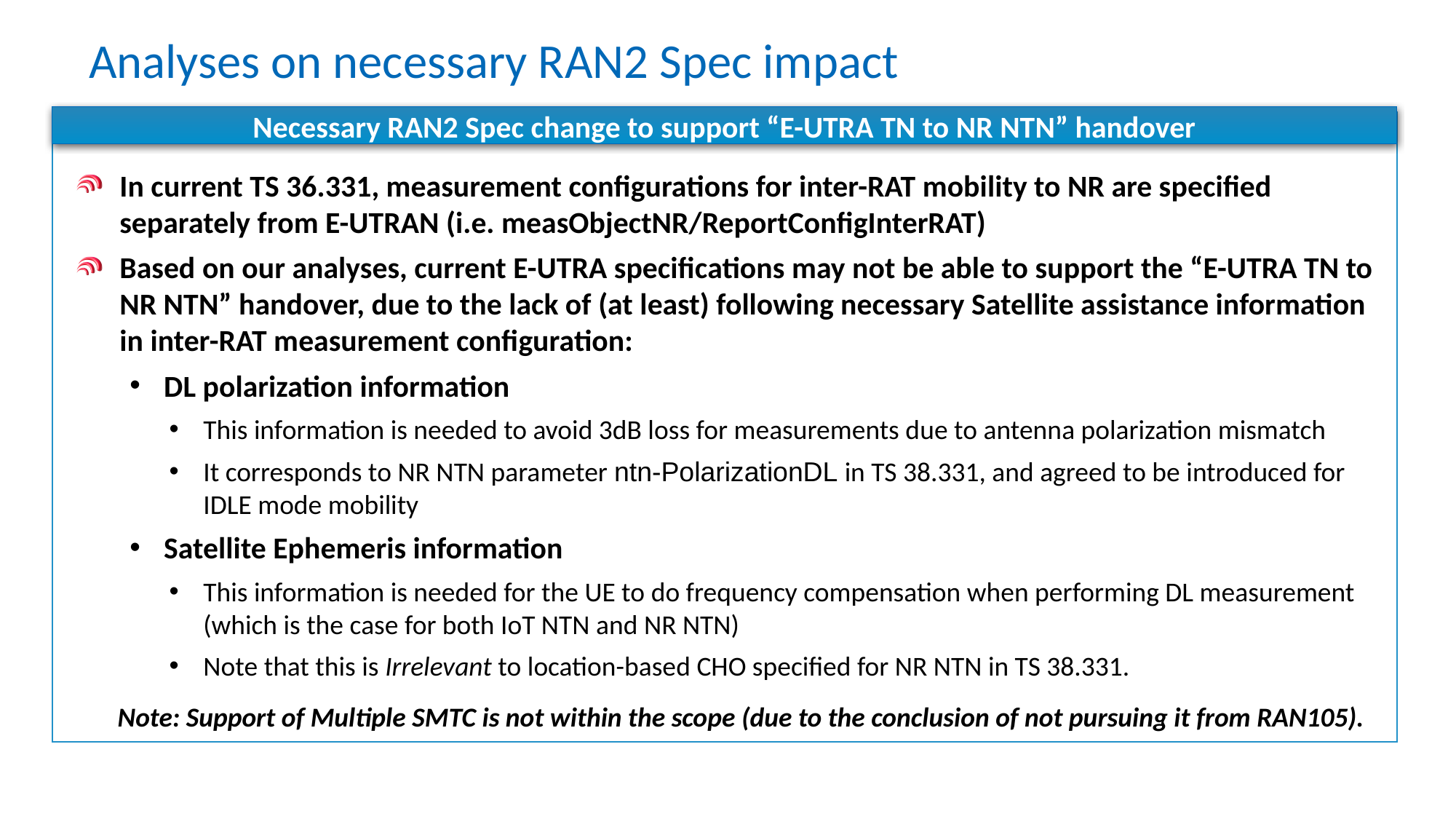

# Analyses on necessary RAN2 Spec impact
Necessary RAN2 Spec change to support “E-UTRA TN to NR NTN” handover

In current TS 36.331, measurement configurations for inter-RAT mobility to NR are specified separately from E-UTRAN (i.e. measObjectNR/ReportConfigInterRAT)
Based on our analyses, current E-UTRA specifications may not be able to support the “E-UTRA TN to NR NTN” handover, due to the lack of (at least) following necessary Satellite assistance information in inter-RAT measurement configuration:
DL polarization information
This information is needed to avoid 3dB loss for measurements due to antenna polarization mismatch
It corresponds to NR NTN parameter ntn-PolarizationDL in TS 38.331, and agreed to be introduced for IDLE mode mobility
Satellite Ephemeris information
This information is needed for the UE to do frequency compensation when performing DL measurement (which is the case for both IoT NTN and NR NTN)
Note that this is Irrelevant to location-based CHO specified for NR NTN in TS 38.331.
Note: Support of Multiple SMTC is not within the scope (due to the conclusion of not pursuing it from RAN105).